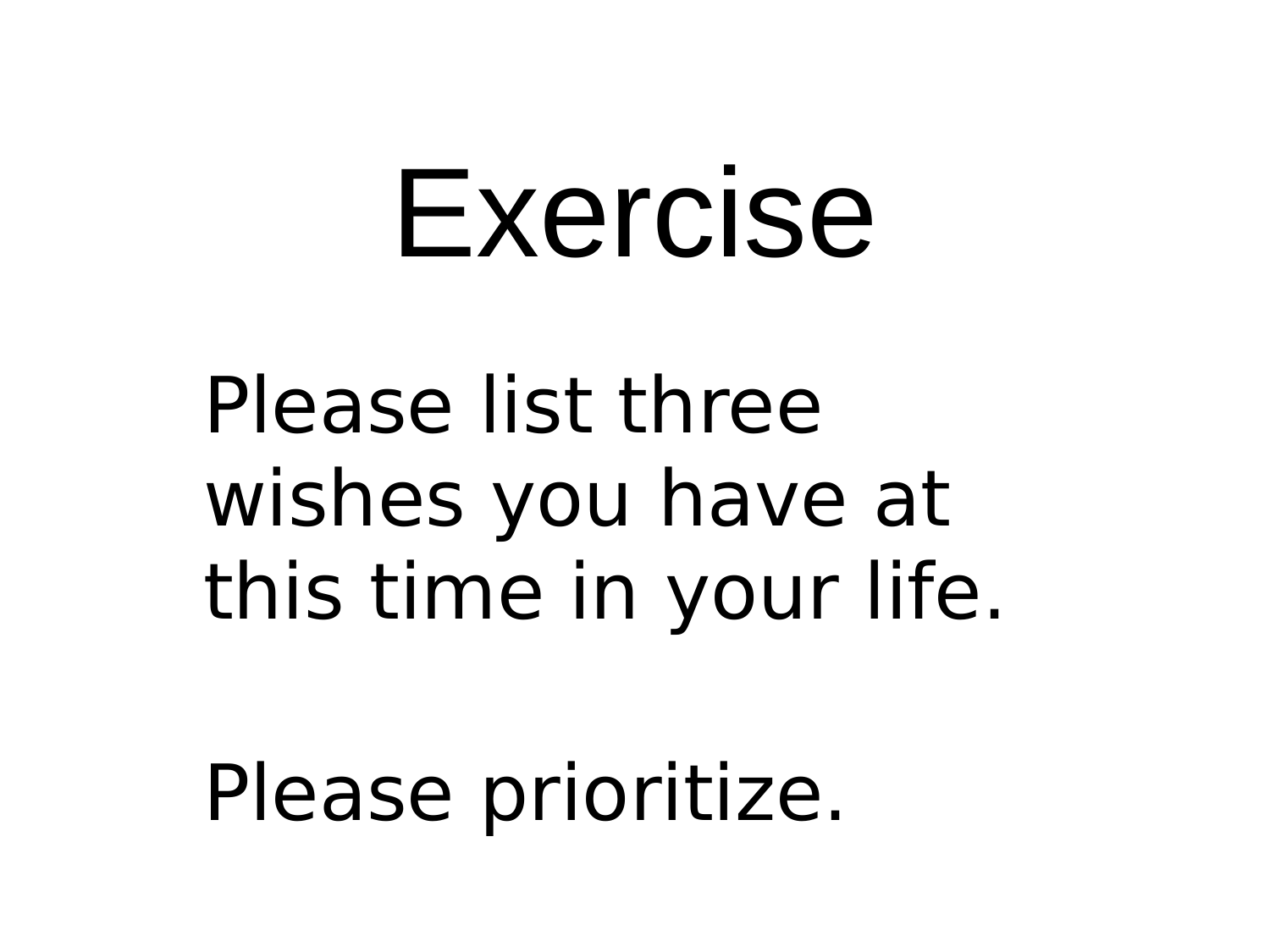

# Exercise
Please list three wishes you have at this time in your life.
Please prioritize.